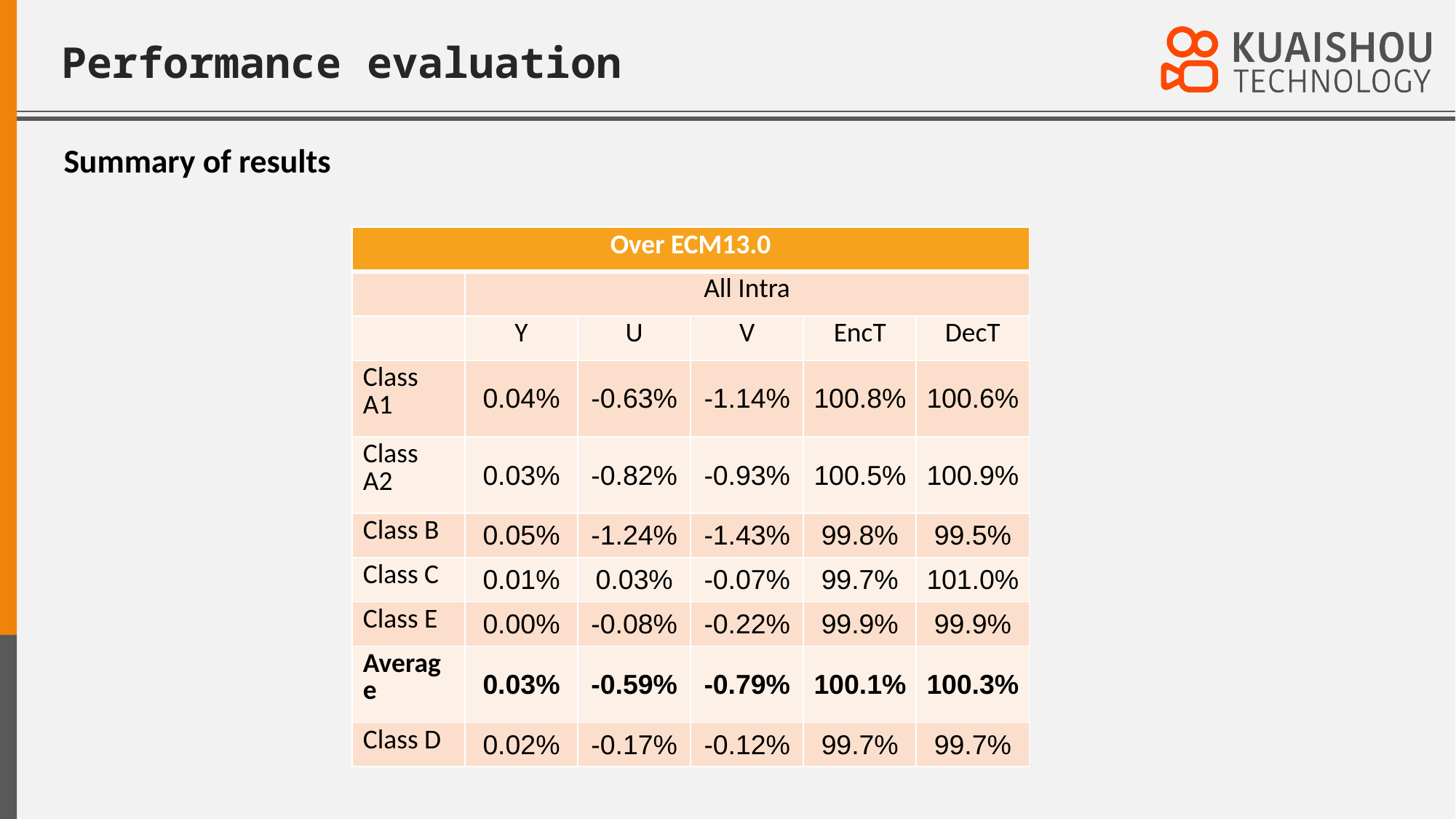

# Performance evaluation
Summary of results
| Over ECM13.0 |  |  |  |  |  |
| --- | --- | --- | --- | --- | --- |
|  | All Intra |  |  |  |  |
|  | Y | U | V | EncT | DecT |
| Class A1 | 0.04% | -0.63% | -1.14% | 100.8% | 100.6% |
| Class A2 | 0.03% | -0.82% | -0.93% | 100.5% | 100.9% |
| Class B | 0.05% | -1.24% | -1.43% | 99.8% | 99.5% |
| Class C | 0.01% | 0.03% | -0.07% | 99.7% | 101.0% |
| Class E | 0.00% | -0.08% | -0.22% | 99.9% | 99.9% |
| Average | 0.03% | -0.59% | -0.79% | 100.1% | 100.3% |
| Class D | 0.02% | -0.17% | -0.12% | 99.7% | 99.7% |